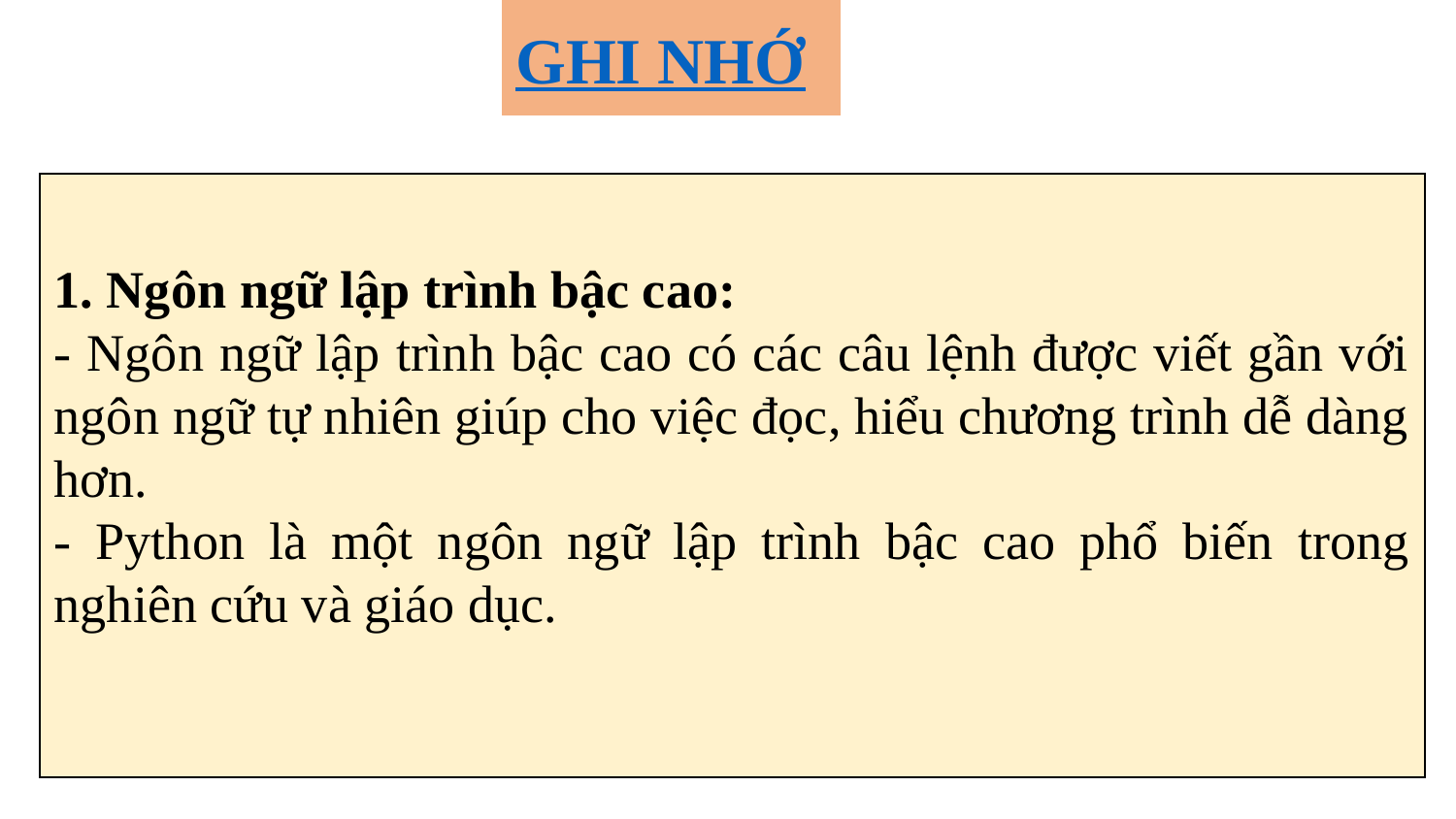

GHI NHỚ
1. Ngôn ngữ lập trình bậc cao:
- Ngôn ngữ lập trình bậc cao có các câu lệnh được viết gần với ngôn ngữ tự nhiên giúp cho việc đọc, hiểu chương trình dễ dàng hơn.
- Python là một ngôn ngữ lập trình bậc cao phổ biến trong nghiên cứu và giáo dục.